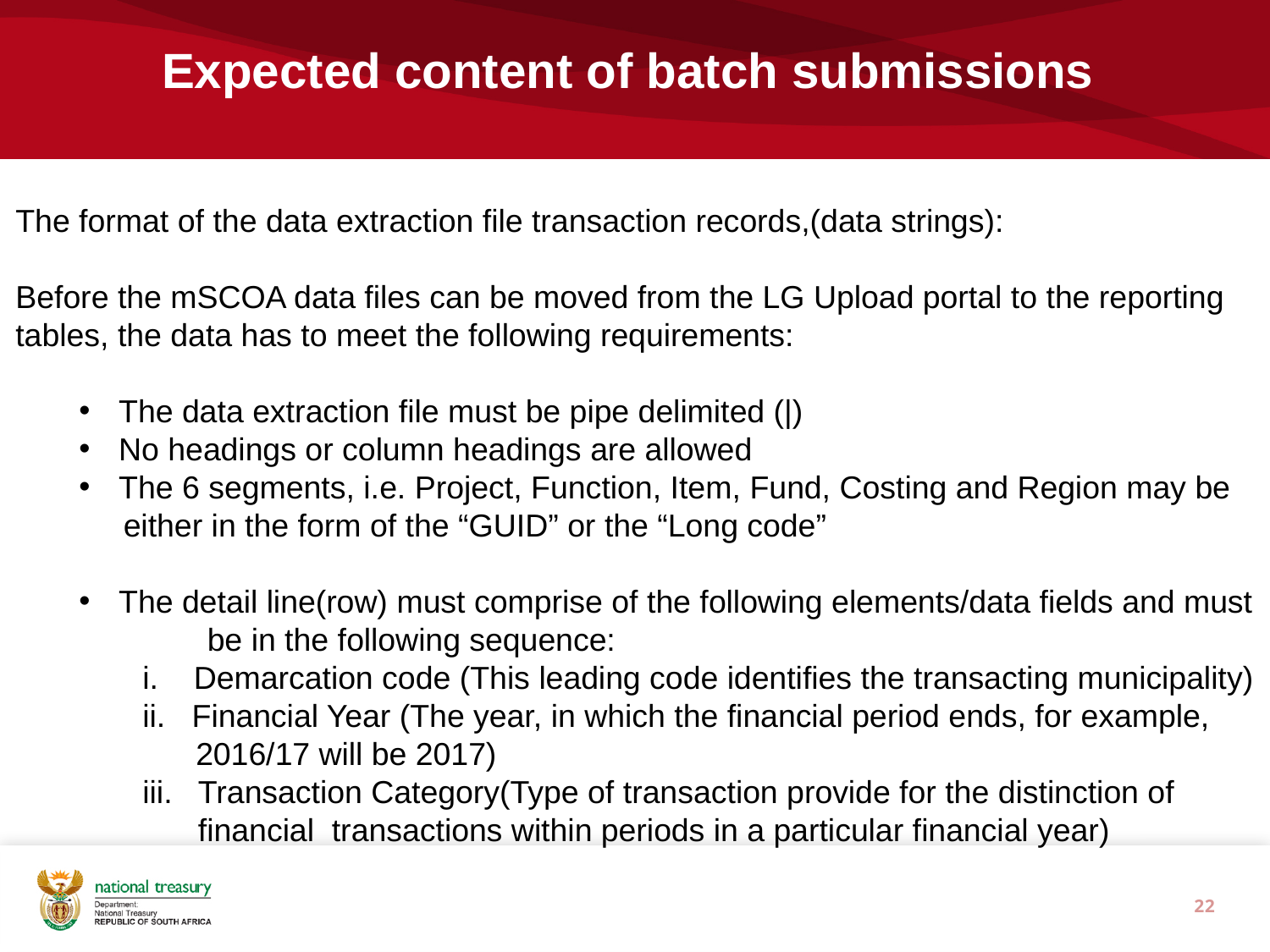

# Expected content of batch submissions

The format of the data extraction file transaction records,(data strings):

Before the mSCOA data files can be moved from the LG Upload portal to the reporting    tables, the data has to meet the following requirements:

The data extraction file must be pipe delimited (|)
No headings or column headings are allowed
The 6 segments, i.e. Project, Function, Item, Fund, Costing and Region may be
     either in the form of the “GUID” or the “Long code”

The detail line(row) must comprise of the following elements/data fields and must           be in the following sequence:
 	i.    Demarcation code (This leading code identifies the transacting municipality)
	ii.   Financial Year (The year, in which the financial period ends, for example,
	      2016/17 will be 2017)
Transaction Category(Type of transaction provide for the distinction of financial  transactions within periods in a particular financial year)

22